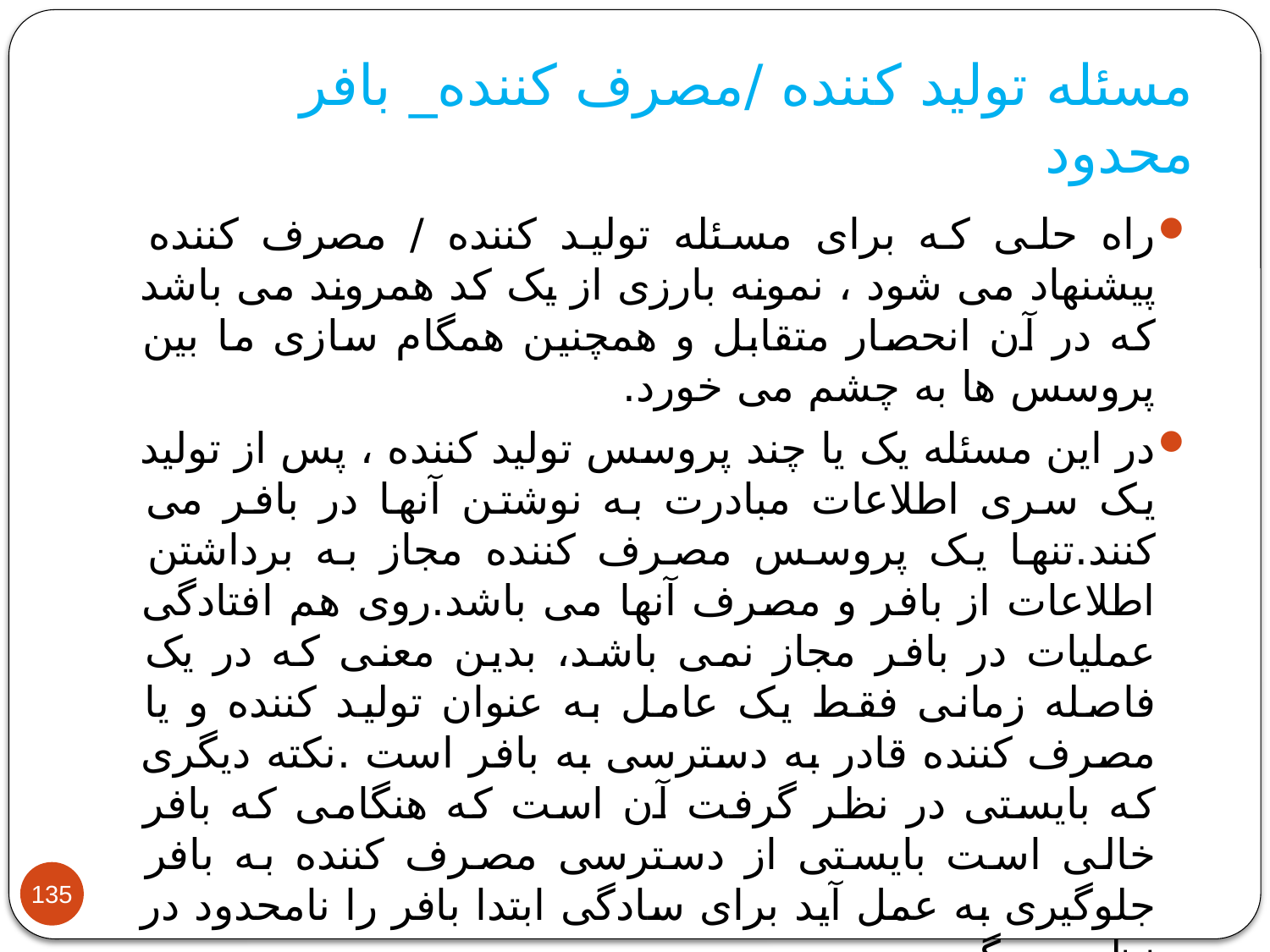

# مسئله تولید کننده /مصرف کننده_ بافر محدود
راه حلی که برای مسئله تولید کننده / مصرف کننده پیشنهاد می شود ، نمونه بارزی از یک کد همروند می باشد که در آن انحصار متقابل و همچنین همگام سازی ما بین پروسس ها به چشم می خورد.
در این مسئله یک یا چند پروسس تولید کننده ، پس از تولید یک سری اطلاعات مبادرت به نوشتن آنها در بافر می کنند.تنها یک پروسس مصرف کننده مجاز به برداشتن اطلاعات از بافر و مصرف آنها می باشد.روی هم افتادگی عملیات در بافر مجاز نمی باشد، بدین معنی که در یک فاصله زمانی فقط یک عامل به عنوان تولید کننده و یا مصرف کننده قادر به دسترسی به بافر است .نکته دیگری که بایستی در نظر گرفت آن است که هنگامی که بافر خالی است بایستی از دسترسی مصرف کننده به بافر جلوگیری به عمل آید برای سادگی ابتدا بافر را نامحدود در نظر می گیریم.
135